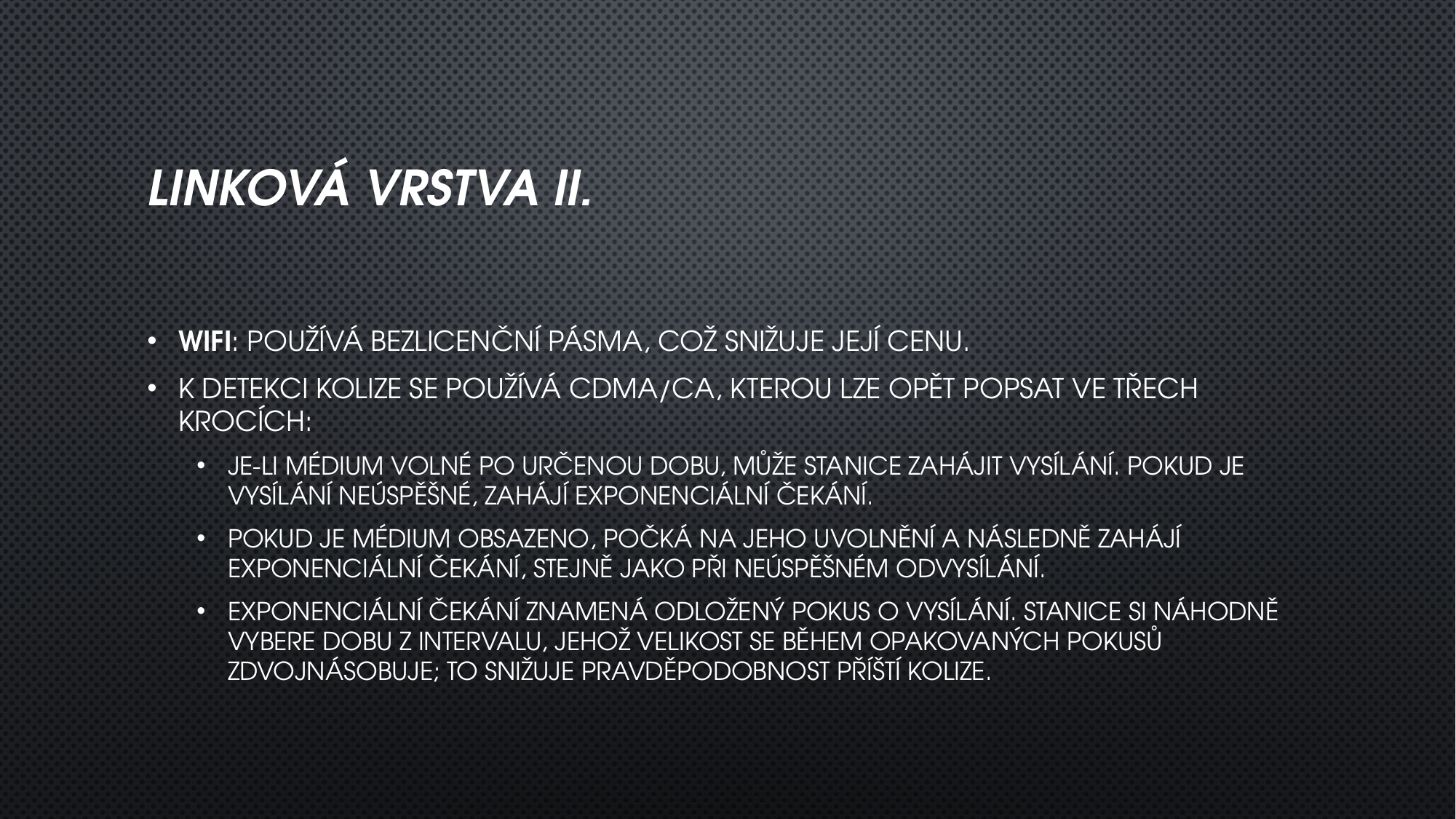

# Linková vrstva II.
WiFi: Používá bezlicenční pásma, což snižuje její cenu.
K detekci kolize se používá CDMA/CA, kterou lze opět popsat ve třech krocích:
Je-li médium volné po určenou dobu, může stanice zahájit vysílání. Pokud je vysílání neúspěšné, zahájí exponenciální čekání.
Pokud je médium obsazeno, počká na jeho uvolnění a následně zahájí exponenciální čekání, stejně jako při neúspěšném odvysílání.
Exponenciální čekání znamená odložený pokus o vysílání. Stanice si náhodně vybere dobu z intervalu, jehož velikost se během opakovaných pokusů zdvojnásobuje; to snižuje pravděpodobnost příští kolize.